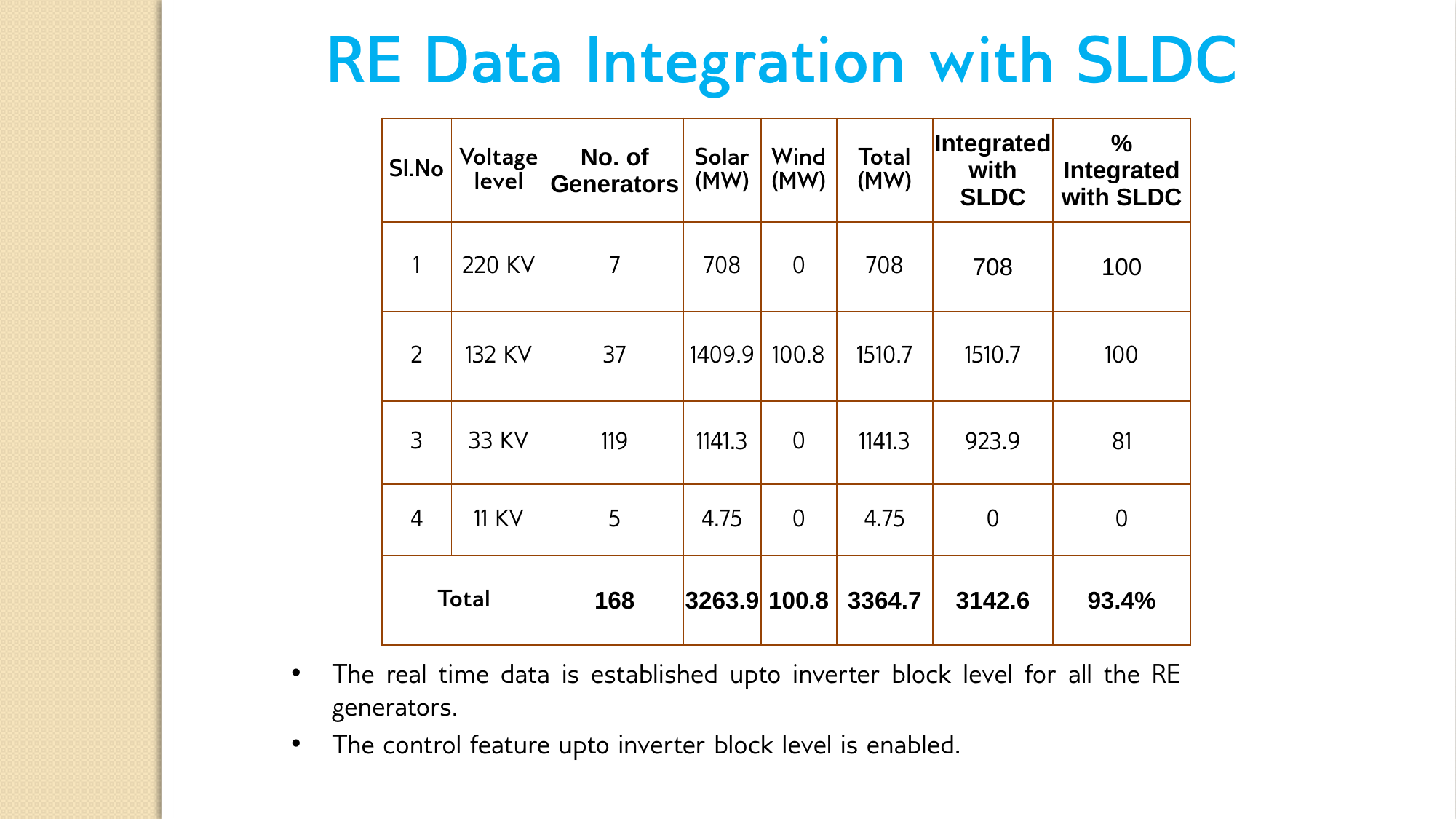

RE Data Integration with SLDC
| Sl.No | Voltage level | No. of Generators | Solar (MW) | Wind (MW) | Total (MW) | Integrated with SLDC | % Integrated with SLDC |
| --- | --- | --- | --- | --- | --- | --- | --- |
| 1 | 220 KV | 7 | 708 | 0 | 708 | 708 | 100 |
| 2 | 132 KV | 37 | 1409.9 | 100.8 | 1510.7 | 1510.7 | 100 |
| 3 | 33 KV | 119 | 1141.3 | 0 | 1141.3 | 923.9 | 81 |
| 4 | 11 KV | 5 | 4.75 | 0 | 4.75 | 0 | 0 |
| Total |  | 168 | 3263.9 | 100.8 | 3364.7 | 3142.6 | 93.4% |
The real time data is established upto inverter block level for all the RE generators.
The control feature upto inverter block level is enabled.